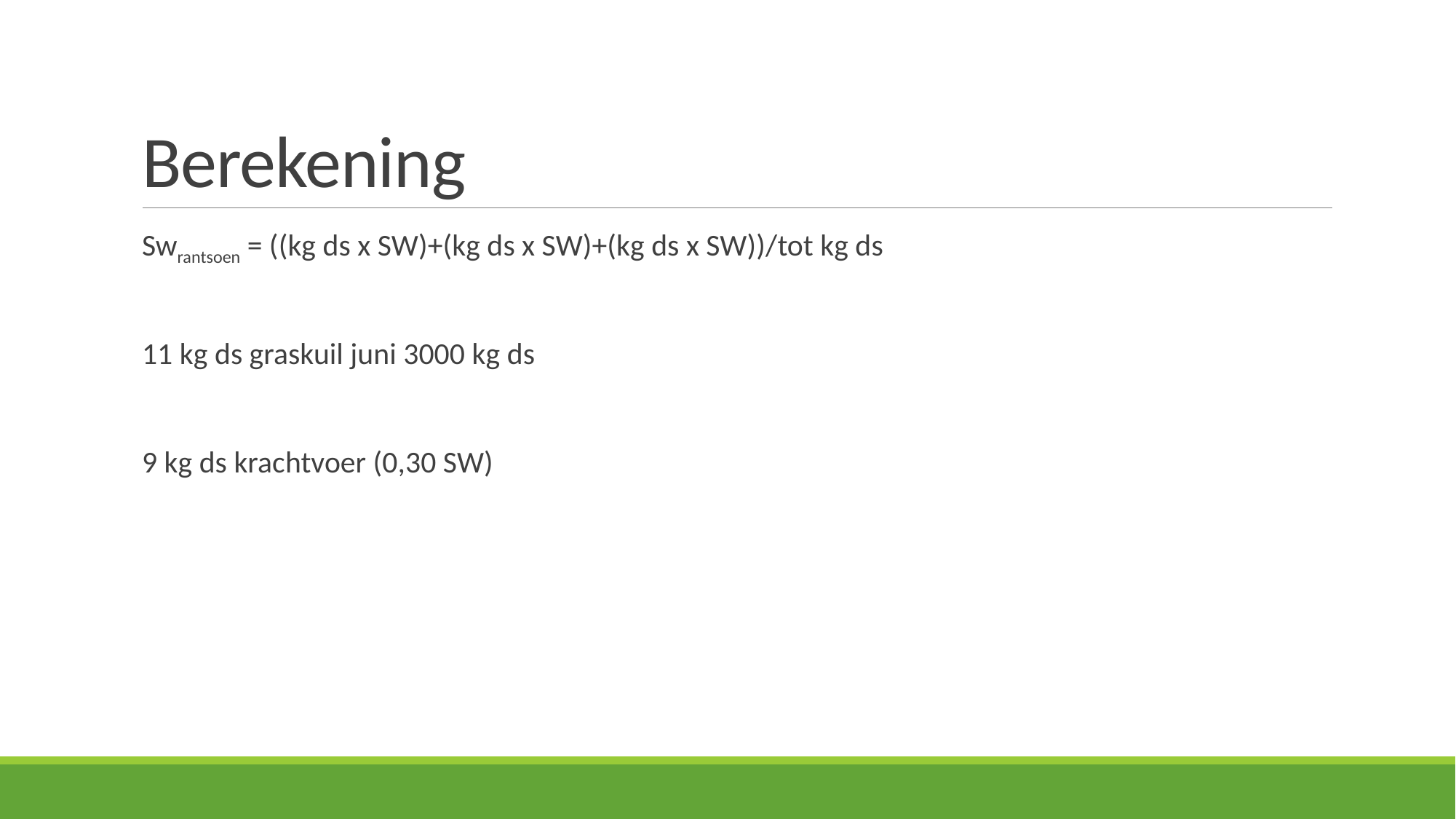

# Berekening
Swrantsoen = ((kg ds x SW)+(kg ds x SW)+(kg ds x SW))/tot kg ds

11 kg ds graskuil juni 3000 kg ds

9 kg ds krachtvoer (0,30 SW)